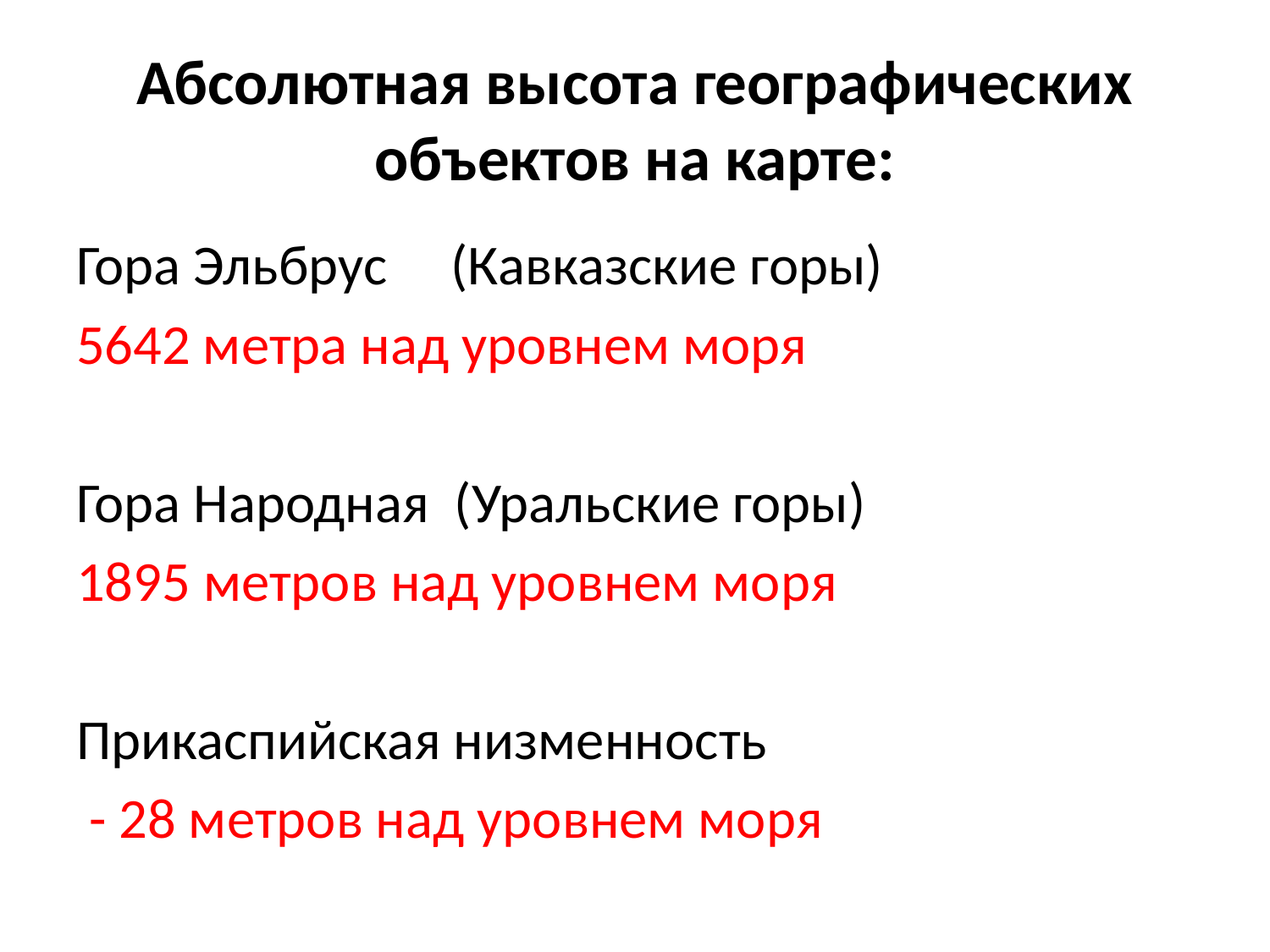

# Абсолютная высота географических объектов на карте:
Гора Эльбрус     (Кавказские горы)
5642 метра над уровнем моря

Гора Народная  (Уральские горы)
1895 метров над уровнем моря

Прикаспийская низменность
 - 28 метров над уровнем моря